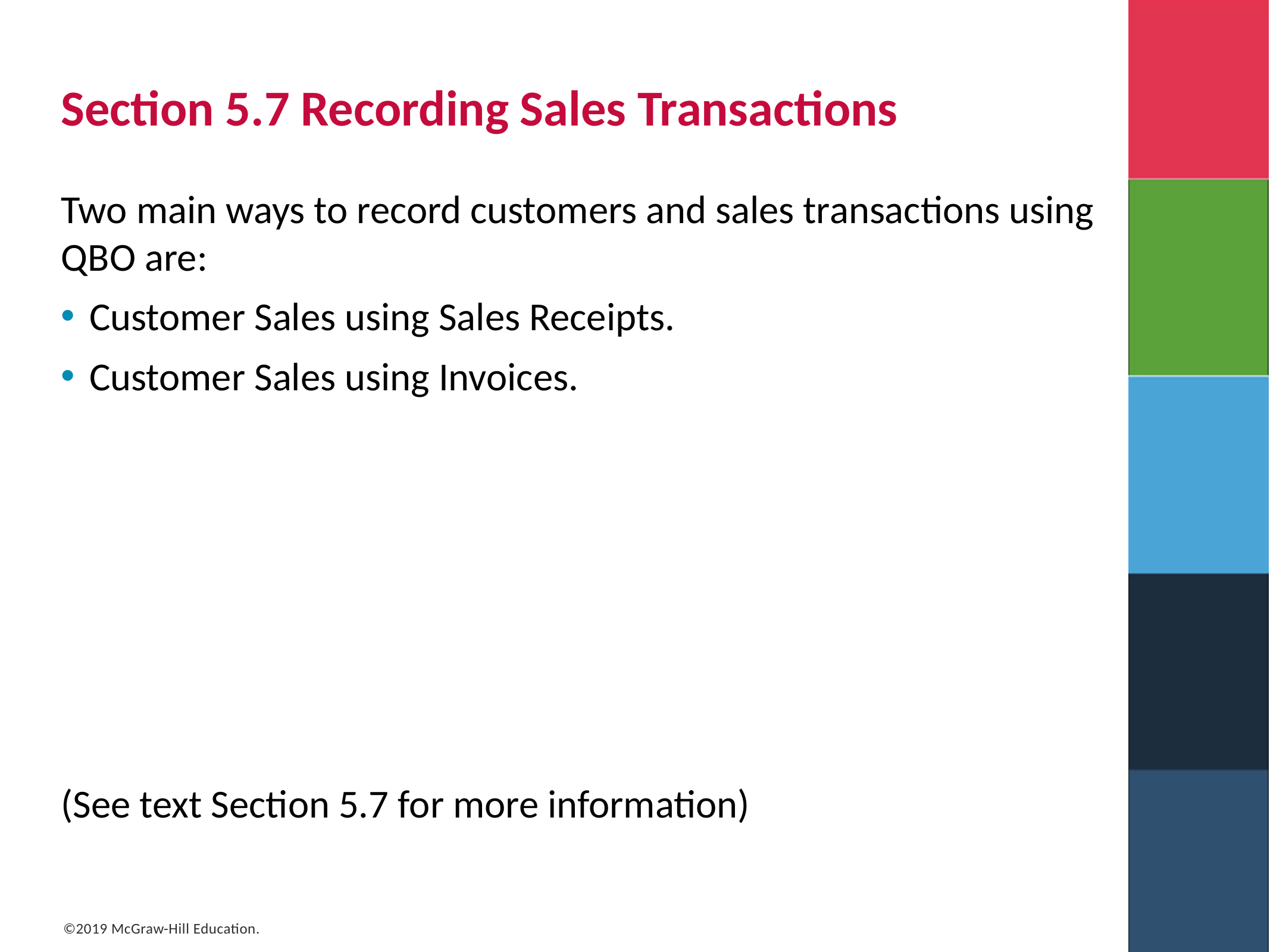

# Section 5.7 Recording Sales Transactions
Two main ways to record customers and sales transactions using Q B O are:
Customer Sales using Sales Receipts.
Customer Sales using Invoices.
(See text Section 5.7 for more information)